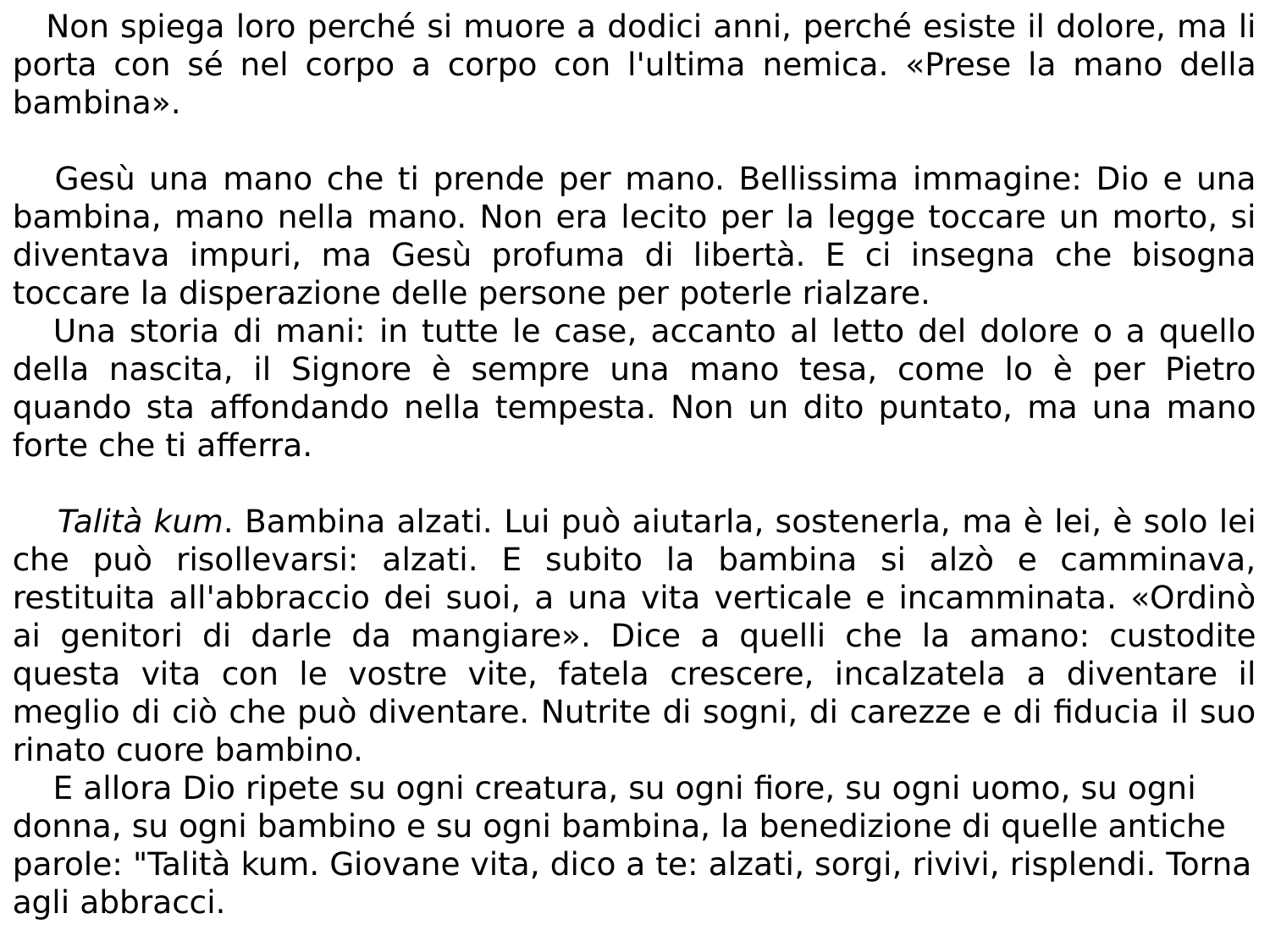

Non spiega loro perché si muore a dodici anni, perché esiste il dolore, ma li porta con sé nel corpo a corpo con l'ultima nemica. «Prese la mano della bambina».

   Gesù una mano che ti prende per mano. Bellissima immagine: Dio e una bambina, mano nella mano. Non era lecito per la legge toccare un morto, si diventava impuri, ma Gesù profuma di libertà. E ci insegna che bisogna toccare la disperazione delle persone per poterle rialzare.
   Una storia di mani: in tutte le case, accanto al letto del dolore o a quello della nascita, il Signore è sempre una mano tesa, come lo è per Pietro quando sta affondando nella tempesta. Non un dito puntato, ma una mano forte che ti afferra.

    Talità kum. Bambina alzati. Lui può aiutarla, sostenerla, ma è lei, è solo lei che può risollevarsi: alzati. E subito la bambina si alzò e camminava, restituita all'abbraccio dei suoi, a una vita verticale e incamminata. «Ordinò ai genitori di darle da mangiare». Dice a quelli che la amano: custodite questa vita con le vostre vite, fatela crescere, incalzatela a diventare il meglio di ciò che può diventare. Nutrite di sogni, di carezze e di fiducia il suo rinato cuore bambino.
    E allora Dio ripete su ogni creatura, su ogni fiore, su ogni uomo, su ogni donna, su ogni bambino e su ogni bambina, la benedizione di quelle antiche parole: "Talità kum. Giovane vita, dico a te: alzati, sorgi, rivivi, risplendi. Torna agli abbracci.